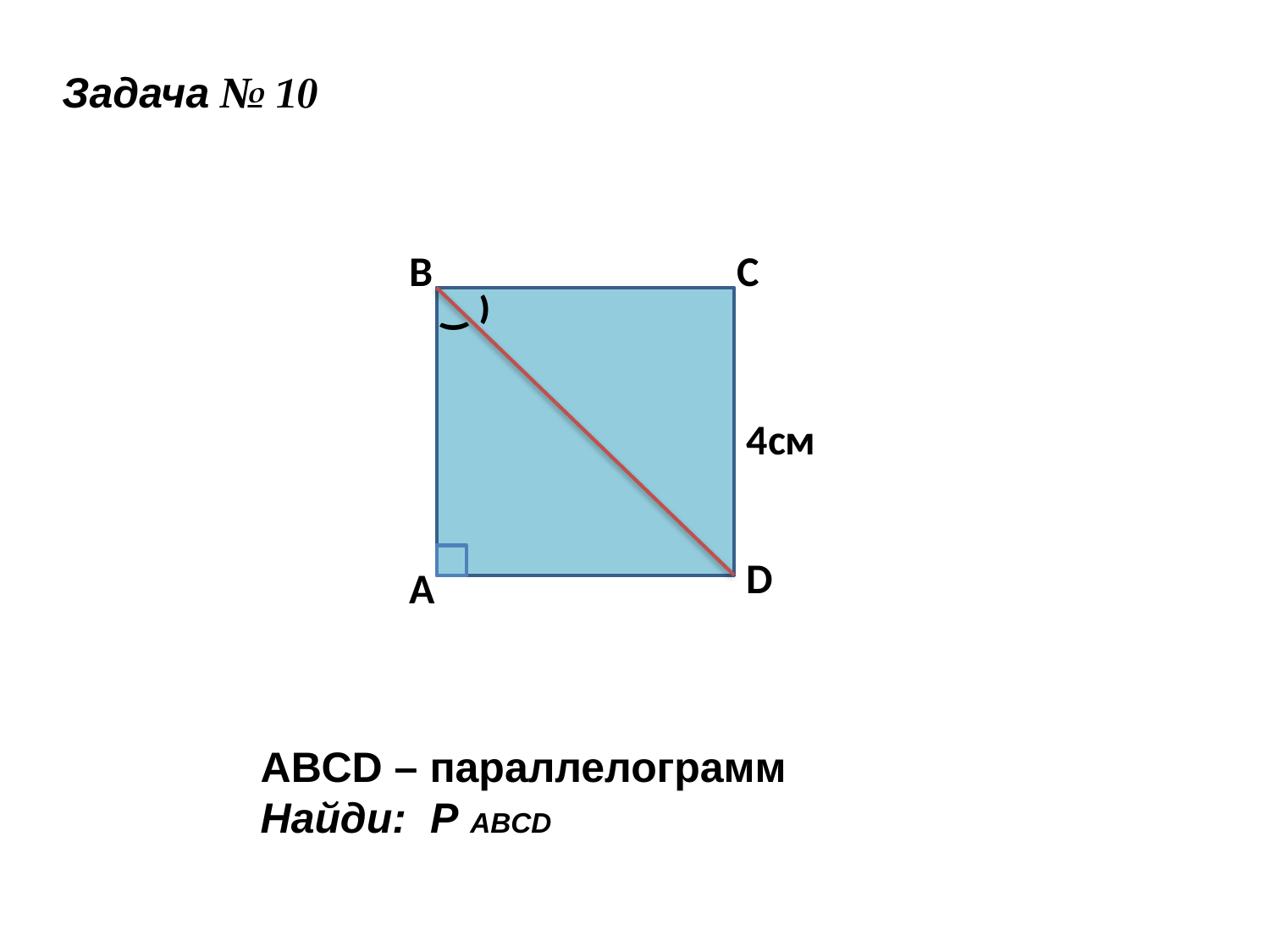

Задача № 10
B
C
⁾
⁾

4см

D
A
ABCD – параллелограмм
Найди:  Р ABCD